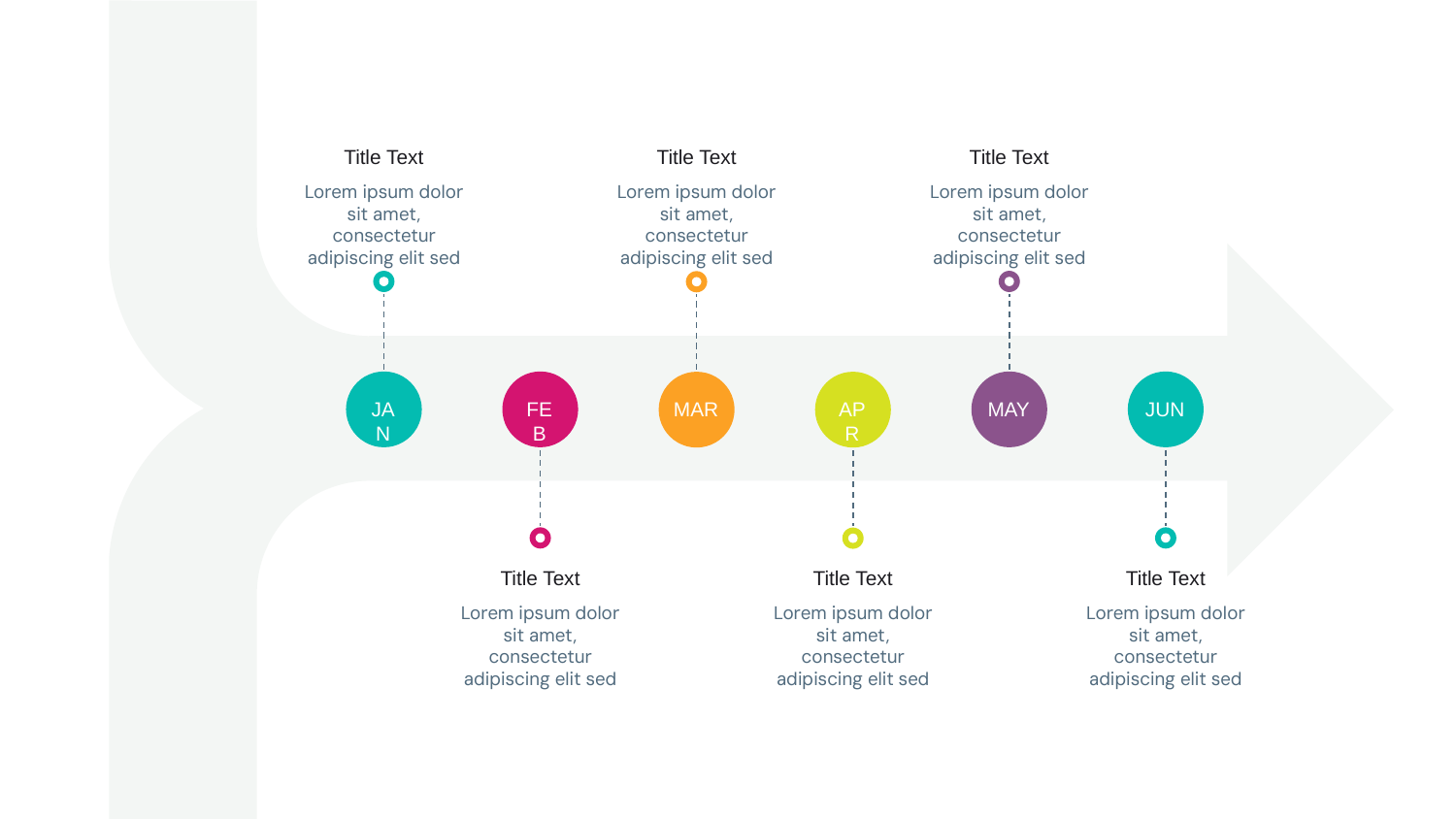

Title Text
Title Text
Title Text
Lorem ipsum dolor sit amet, consectetur adipiscing elit sed
Lorem ipsum dolor sit amet, consectetur adipiscing elit sed
Lorem ipsum dolor sit amet, consectetur adipiscing elit sed

FEB
JUN
JAN
MAY
APR
MAR

Title Text
Title Text
Title Text
Lorem ipsum dolor sit amet, consectetur adipiscing elit sed
Lorem ipsum dolor sit amet, consectetur adipiscing elit sed
Lorem ipsum dolor sit amet, consectetur adipiscing elit sed